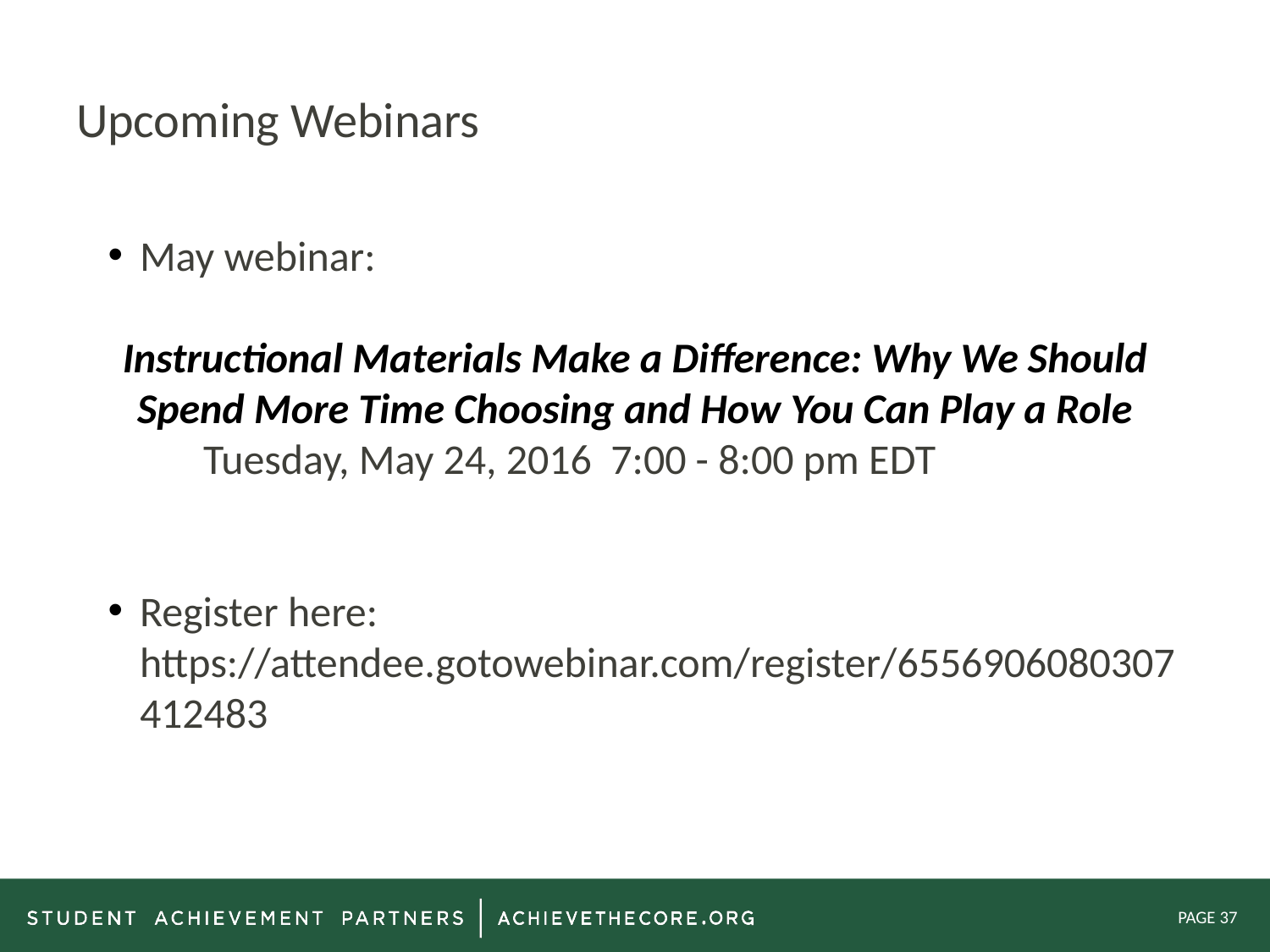

# Upcoming Webinars
May webinar:

Instructional Materials Make a Difference: Why We Should Spend More Time Choosing and How You Can Play a Role
	Tuesday, May 24, 2016  7:00 - 8:00 pm EDT

Register here: https://attendee.gotowebinar.com/register/6556906080307412483